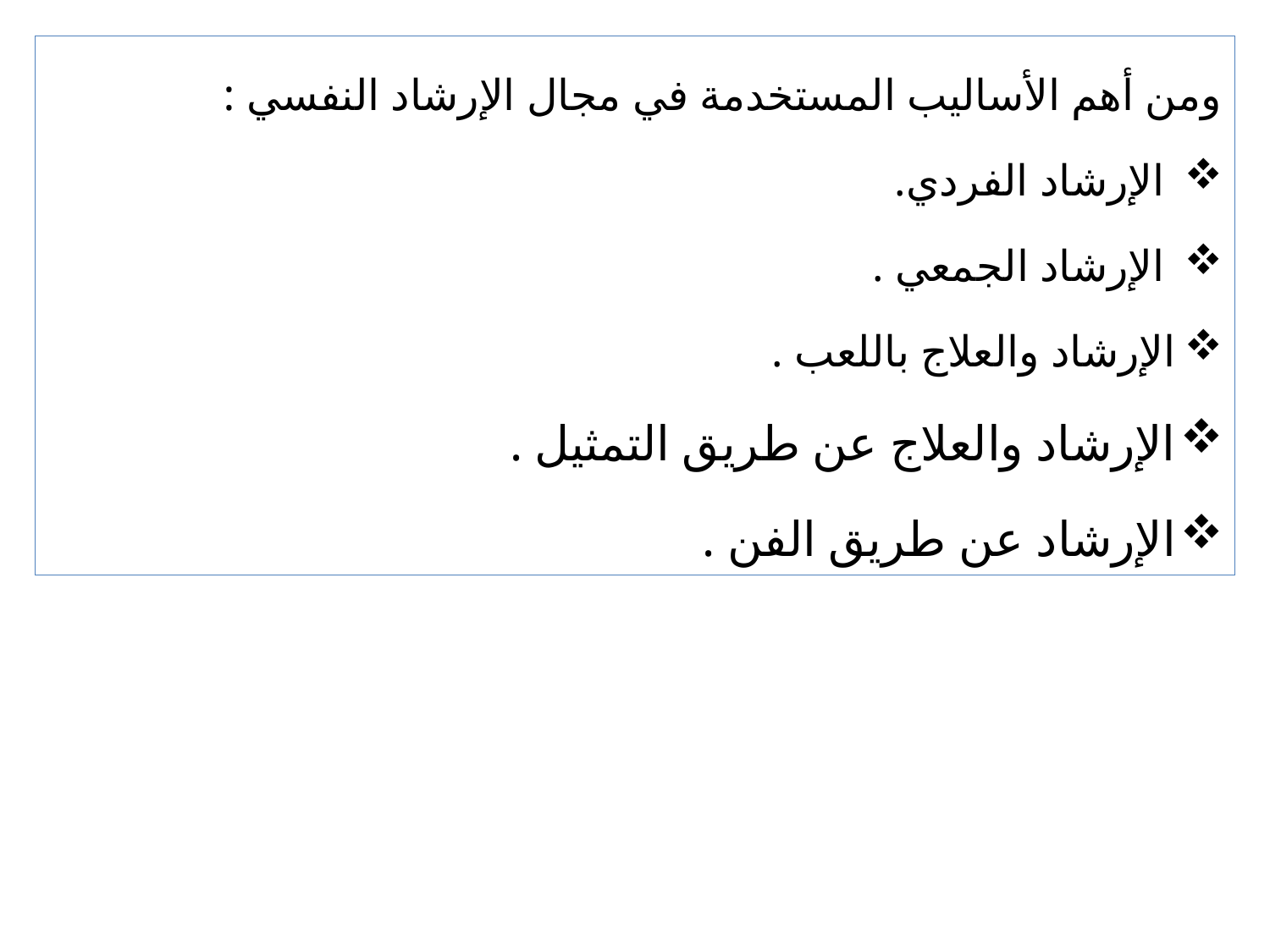

ومن أهم الأساليب المستخدمة في مجال الإرشاد النفسي :
 الإرشاد الفردي.
 الإرشاد الجمعي .
الإرشاد والعلاج باللعب .
الإرشاد والعلاج عن طريق التمثيل .
الإرشاد عن طريق الفن .